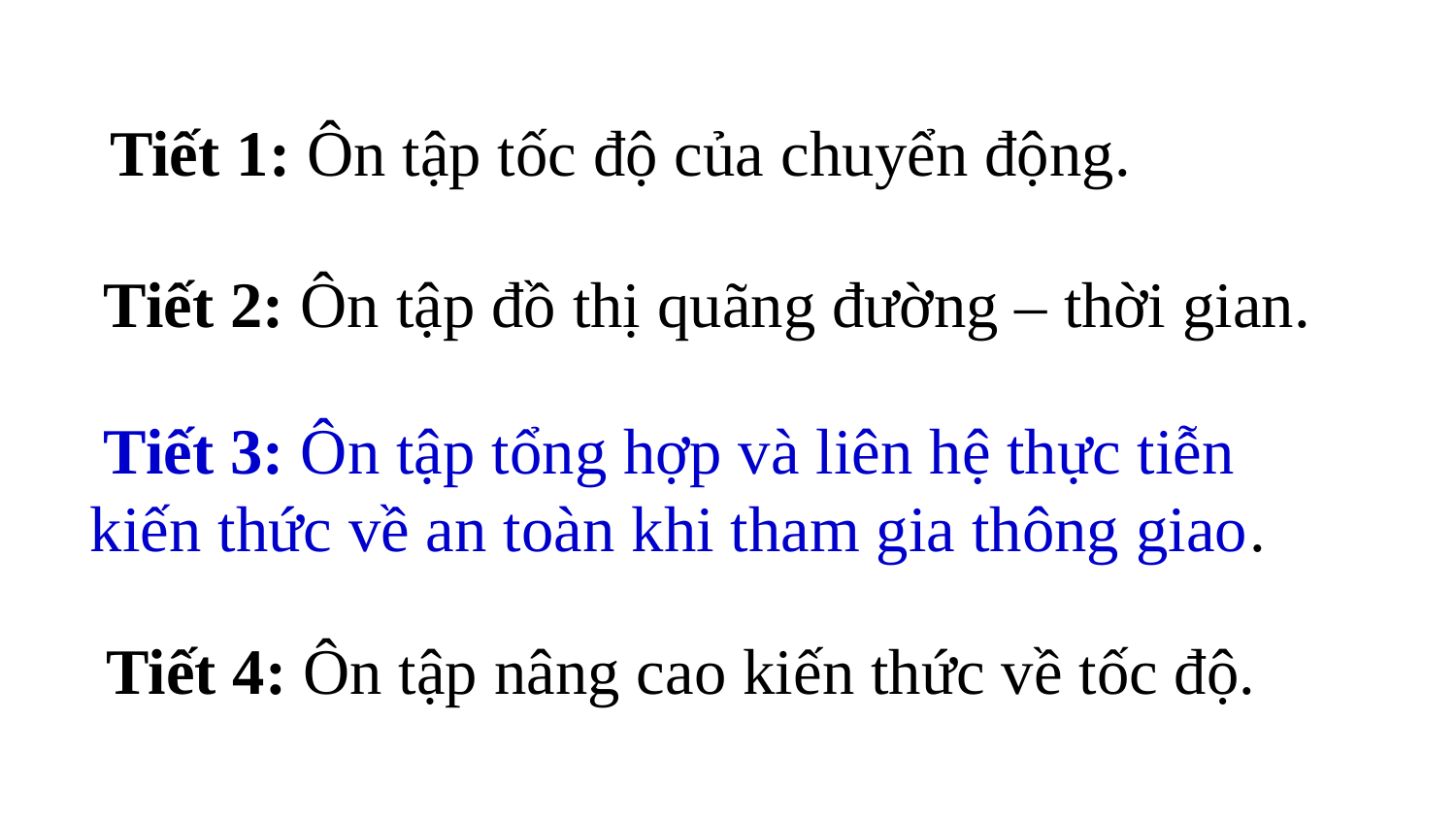

# Tiết 1: Ôn tập tốc độ của chuyển động.
Tiết 2: Ôn tập đồ thị quãng đường – thời gian.
Tiết 3: Ôn tập tổng hợp và liên hệ thực tiễn
kiến thức về an toàn khi tham gia thông giao.
Tiết 4: Ôn tập nâng cao kiến thức về tốc độ.